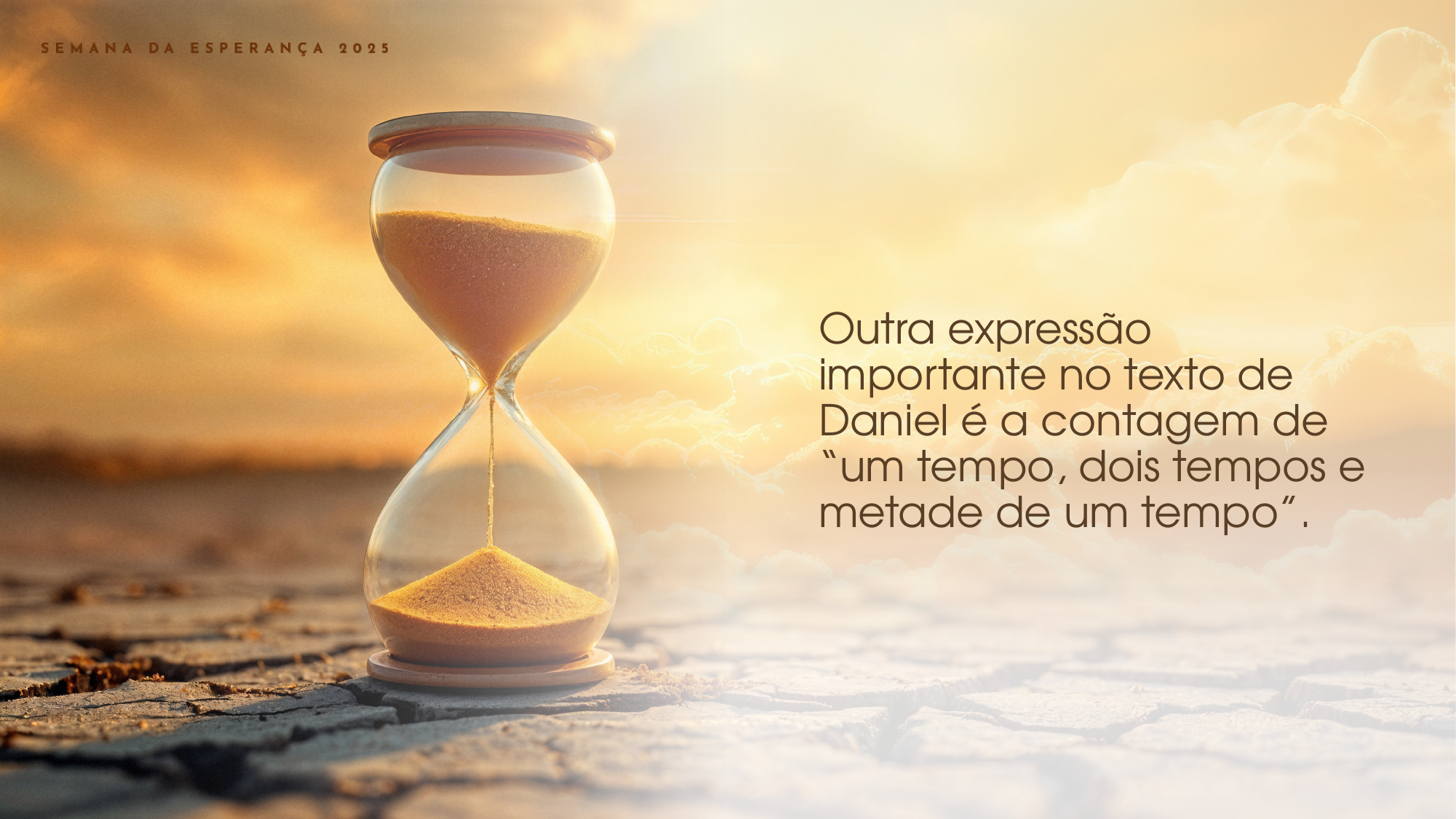

Outra expressão importante no texto de Daniel é a contagem de “um tempo, dois tempos e metade de um tempo”.